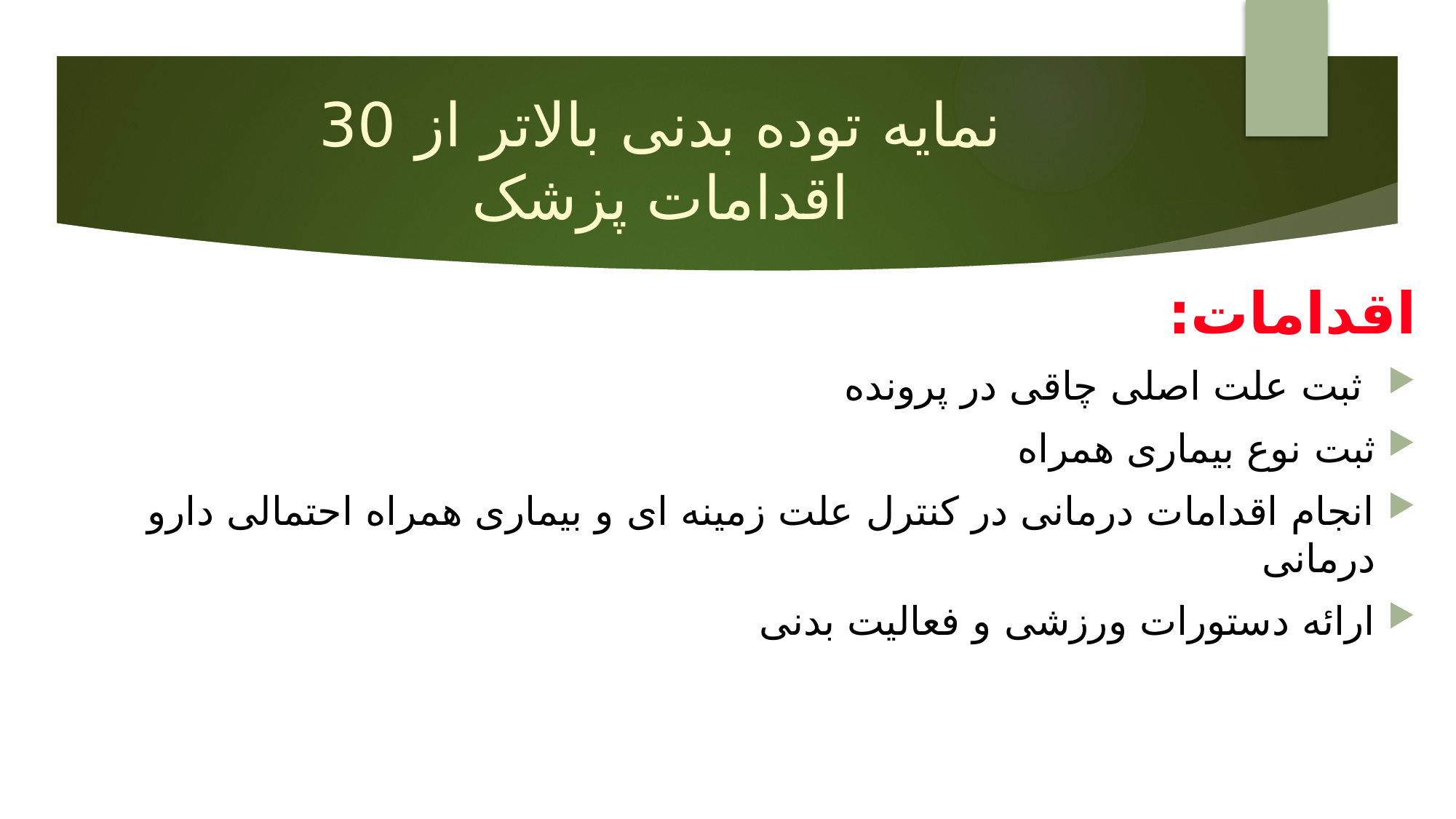

# نمایه توده بدنی بالاتر از 30 اقدامات پزشک
اقدامات:
 ثبت علت اصلی چاقی در پرونده
ثبت نوع بیماری همراه
انجام اقدامات درمانی در کنترل علت زمینه ای و بیماری همراه احتمالی دارو درمانی
ارائه دستورات ورزشی و فعالیت بدنی